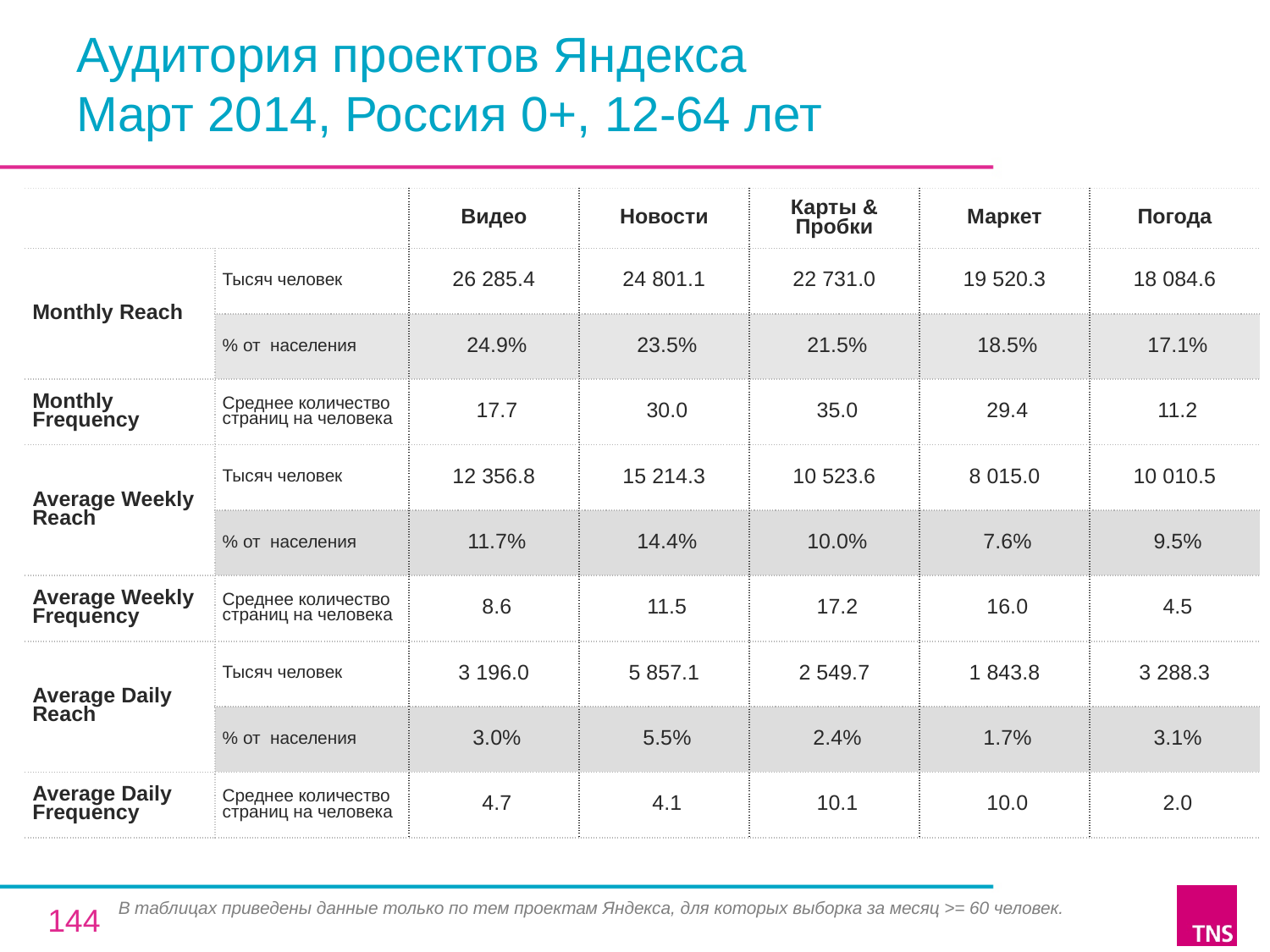

# Аудитория проектов Яндекса Март 2014, Россия 0+, 12-64 лет
|  |  | Видео | Новости | Карты & Пробки | Маркет | Погода |
| --- | --- | --- | --- | --- | --- | --- |
| Monthly Reach | Тысяч человек | 26 285.4 | 24 801.1 | 22 731.0 | 19 520.3 | 18 084.6 |
|  | % от населения | 24.9% | 23.5% | 21.5% | 18.5% | 17.1% |
| Monthly Frequency | Среднее количество страниц на человека | 17.7 | 30.0 | 35.0 | 29.4 | 11.2 |
| Average Weekly Reach | Тысяч человек | 12 356.8 | 15 214.3 | 10 523.6 | 8 015.0 | 10 010.5 |
|  | % от населения | 11.7% | 14.4% | 10.0% | 7.6% | 9.5% |
| Average Weekly Frequency | Среднее количество страниц на человека | 8.6 | 11.5 | 17.2 | 16.0 | 4.5 |
| Average Daily Reach | Тысяч человек | 3 196.0 | 5 857.1 | 2 549.7 | 1 843.8 | 3 288.3 |
|  | % от населения | 3.0% | 5.5% | 2.4% | 1.7% | 3.1% |
| Average Daily Frequency | Среднее количество страниц на человека | 4.7 | 4.1 | 10.1 | 10.0 | 2.0 |
В таблицах приведены данные только по тем проектам Яндекса, для которых выборка за месяц >= 60 человек.
144